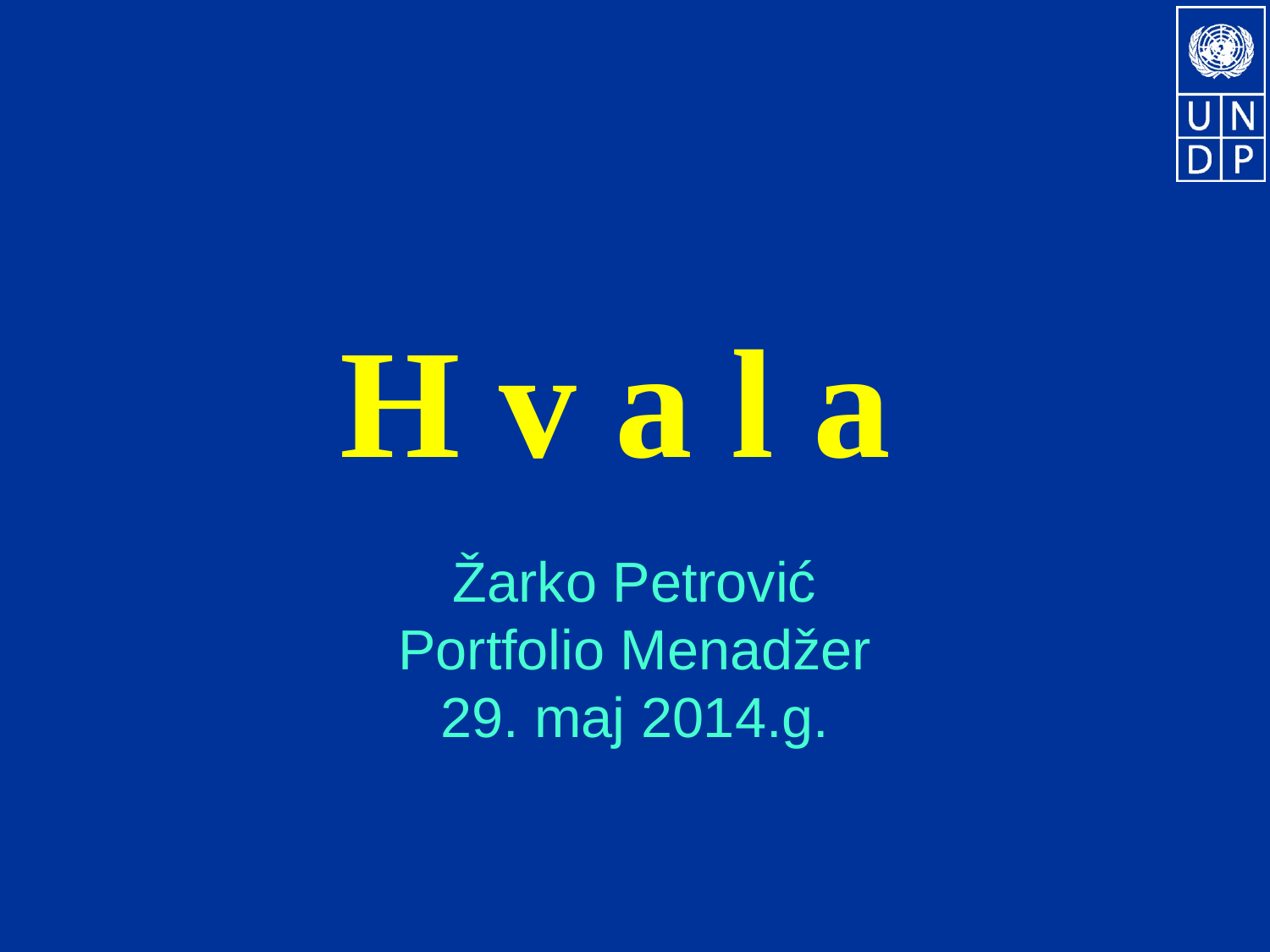

# H v a l a
Žarko Petrović
Portfolio Menadžer
29. maj 2014.g.